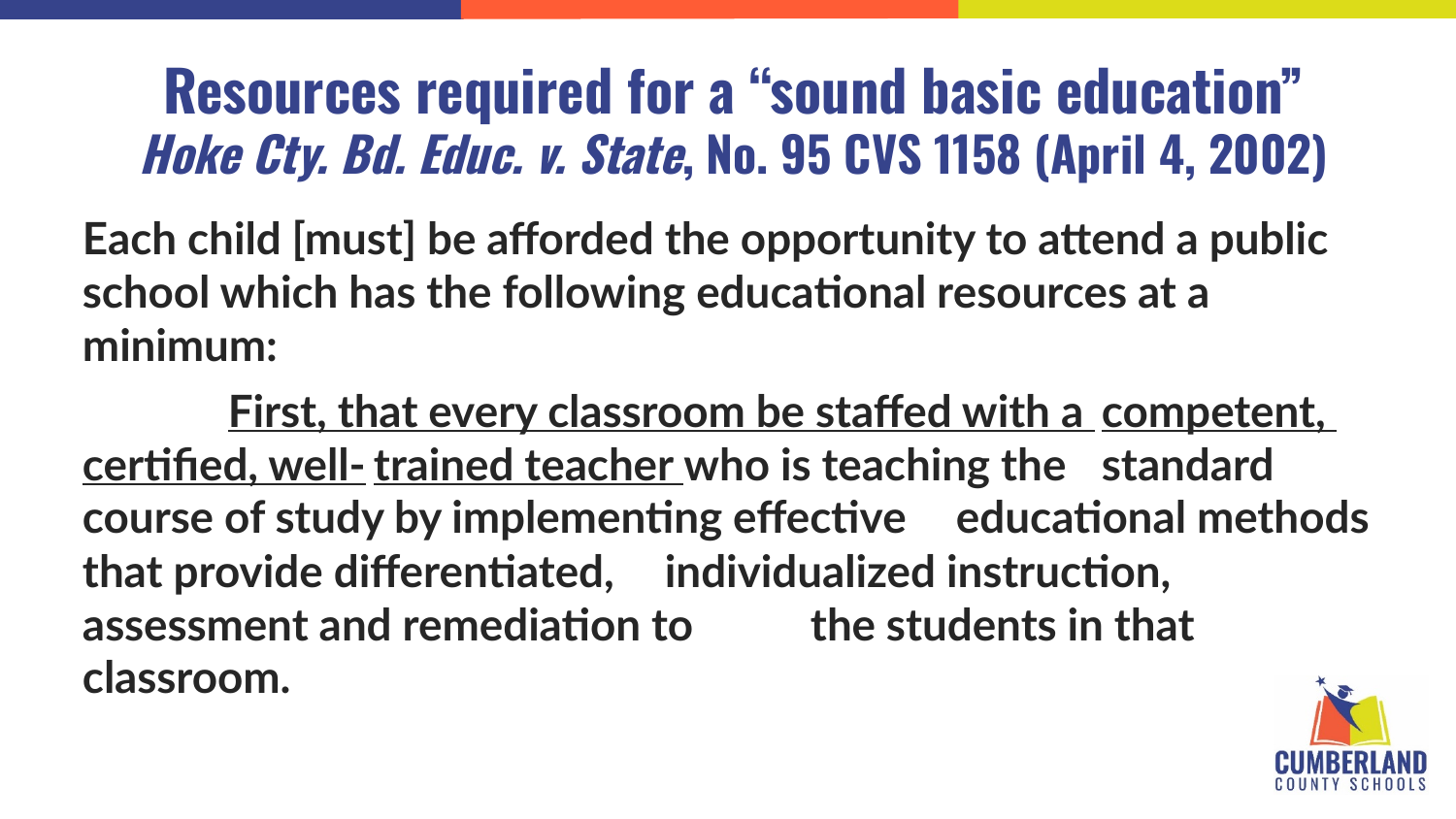

# Resources required for a “sound basic education” Hoke Cty. Bd. Educ. v. State, No. 95 CVS 1158 (April 4, 2002)
Each child [must] be afforded the opportunity to attend a public school which has the following educational resources at a minimum:
	First, that every classroom be staffed with a 	competent, 	certified, well-	trained teacher who is teaching the 	standard course of study by implementing effective 	educational methods that provide differentiated, 	individualized instruction, assessment and remediation to 	the students in that classroom.